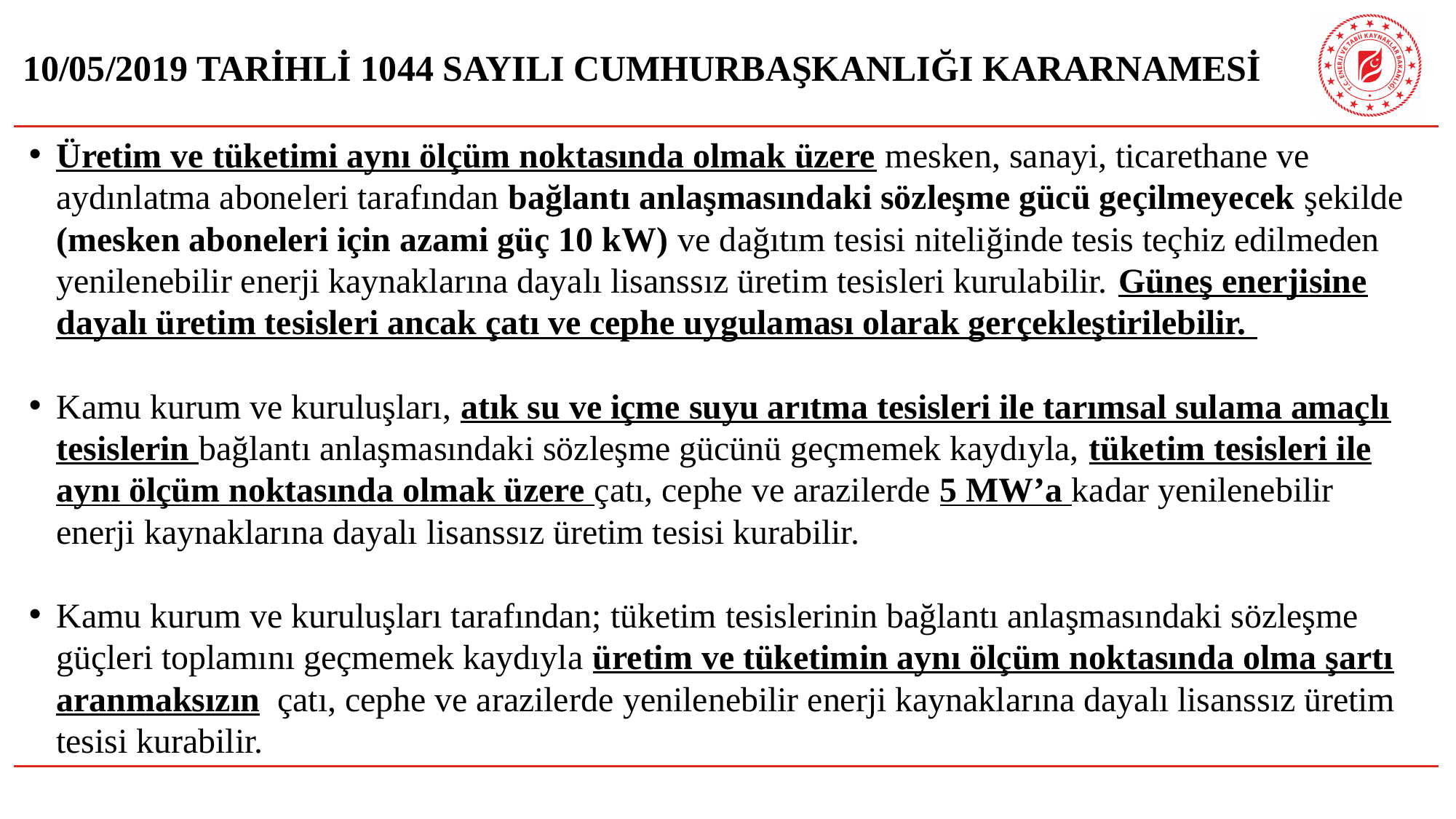

10/05/2019 TARİHLİ 1044 SAYILI CUMHURBAŞKANLIĞI KARARNAMESİ
Üretim ve tüketimi aynı ölçüm noktasında olmak üzere mesken, sanayi, ticarethane ve aydınlatma aboneleri tarafından bağlantı anlaşmasındaki sözleşme gücü geçilmeyecek şekilde (mesken aboneleri için azami güç 10 kW) ve dağıtım tesisi niteliğinde tesis teçhiz edilmeden yenilenebilir enerji kaynaklarına dayalı lisanssız üretim tesisleri kurulabilir. Güneş enerjisine dayalı üretim tesisleri ancak çatı ve cephe uygulaması olarak gerçekleştirilebilir.

Kamu kurum ve kuruluşları, atık su ve içme suyu arıtma tesisleri ile tarımsal sulama amaçlı tesislerin bağlantı anlaşmasındaki sözleşme gücünü geçmemek kaydıyla, tüketim tesisleri ile aynı ölçüm noktasında olmak üzere çatı, cephe ve arazilerde 5 MW’a kadar yenilenebilir enerji kaynaklarına dayalı lisanssız üretim tesisi kurabilir.

Kamu kurum ve kuruluşları tarafından; tüketim tesislerinin bağlantı anlaşmasındaki sözleşme güçleri toplamını geçmemek kaydıyla üretim ve tüketimin aynı ölçüm noktasında olma şartı aranmaksızın  çatı, cephe ve arazilerde yenilenebilir enerji kaynaklarına dayalı lisanssız üretim tesisi kurabilir.